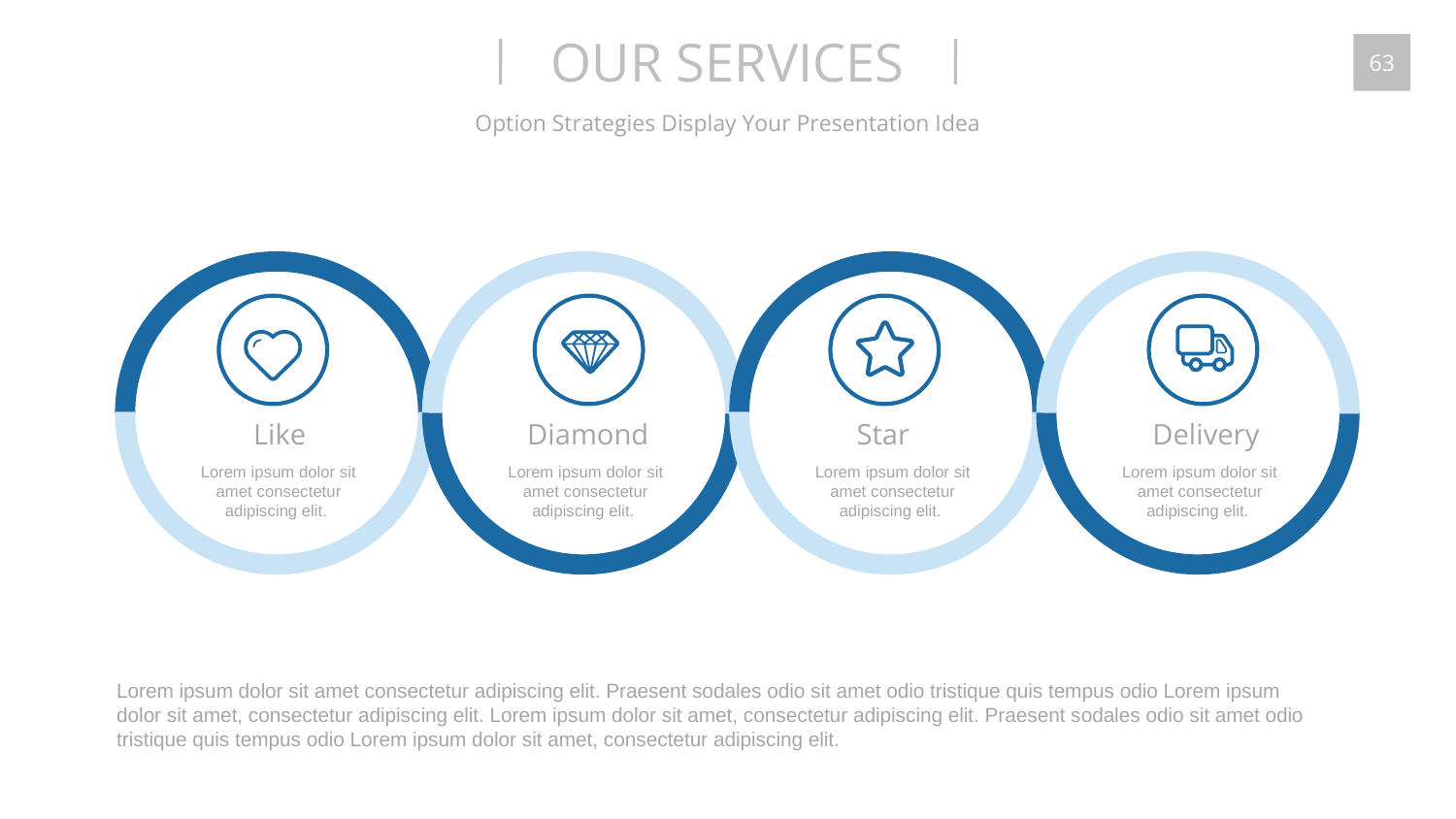

OUR SERVICES
63
Option Strategies Display Your Presentation Idea

Like
Lorem ipsum dolor sit amet consectetur adipiscing elit.

Diamond
Lorem ipsum dolor sit amet consectetur adipiscing elit.

Star
Lorem ipsum dolor sit amet consectetur adipiscing elit.

Delivery
Lorem ipsum dolor sit amet consectetur adipiscing elit.
Lorem ipsum dolor sit amet consectetur adipiscing elit. Praesent sodales odio sit amet odio tristique quis tempus odio Lorem ipsum dolor sit amet, consectetur adipiscing elit. Lorem ipsum dolor sit amet, consectetur adipiscing elit. Praesent sodales odio sit amet odio tristique quis tempus odio Lorem ipsum dolor sit amet, consectetur adipiscing elit.